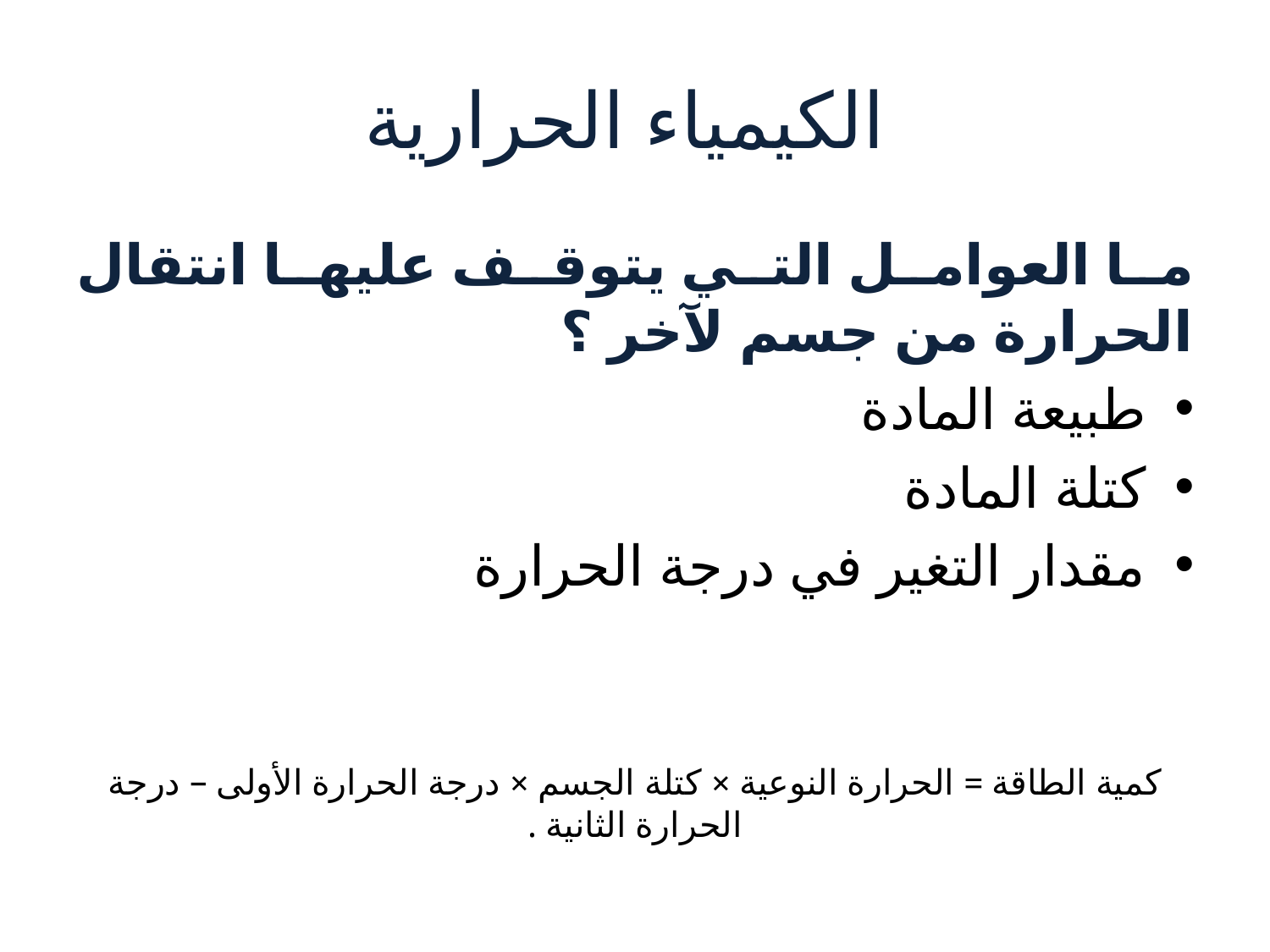

# الكيمياء الحرارية
ما العوامل التي يتوقف عليها انتقال الحرارة من جسم لآخر ؟
طبيعة المادة
كتلة المادة
مقدار التغير في درجة الحرارة

كمية الطاقة = الحرارة النوعية × كتلة الجسم × درجة الحرارة الأولى – درجة الحرارة الثانية .